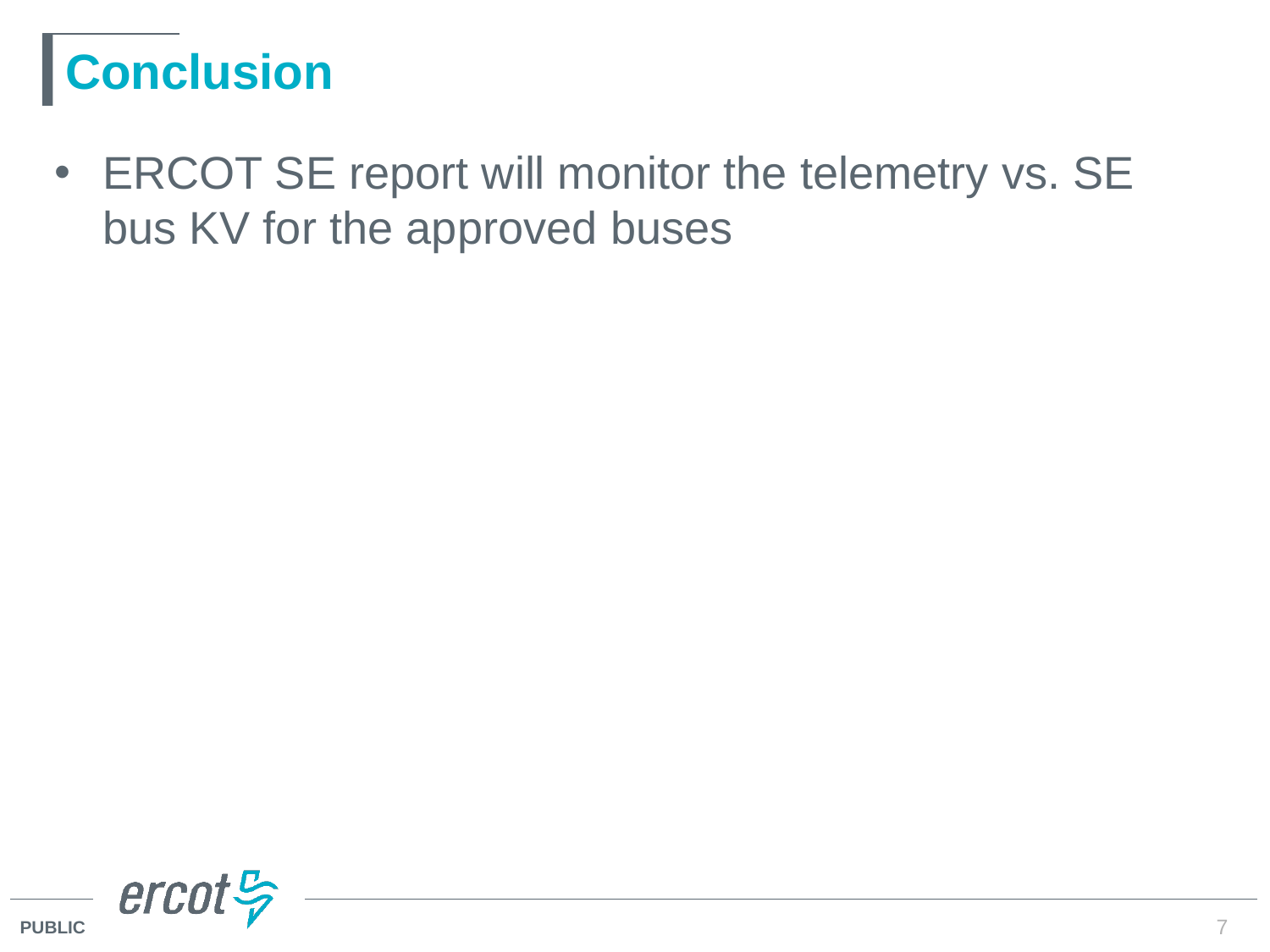

# Conclusion
ERCOT SE report will monitor the telemetry vs. SE bus KV for the approved buses
7